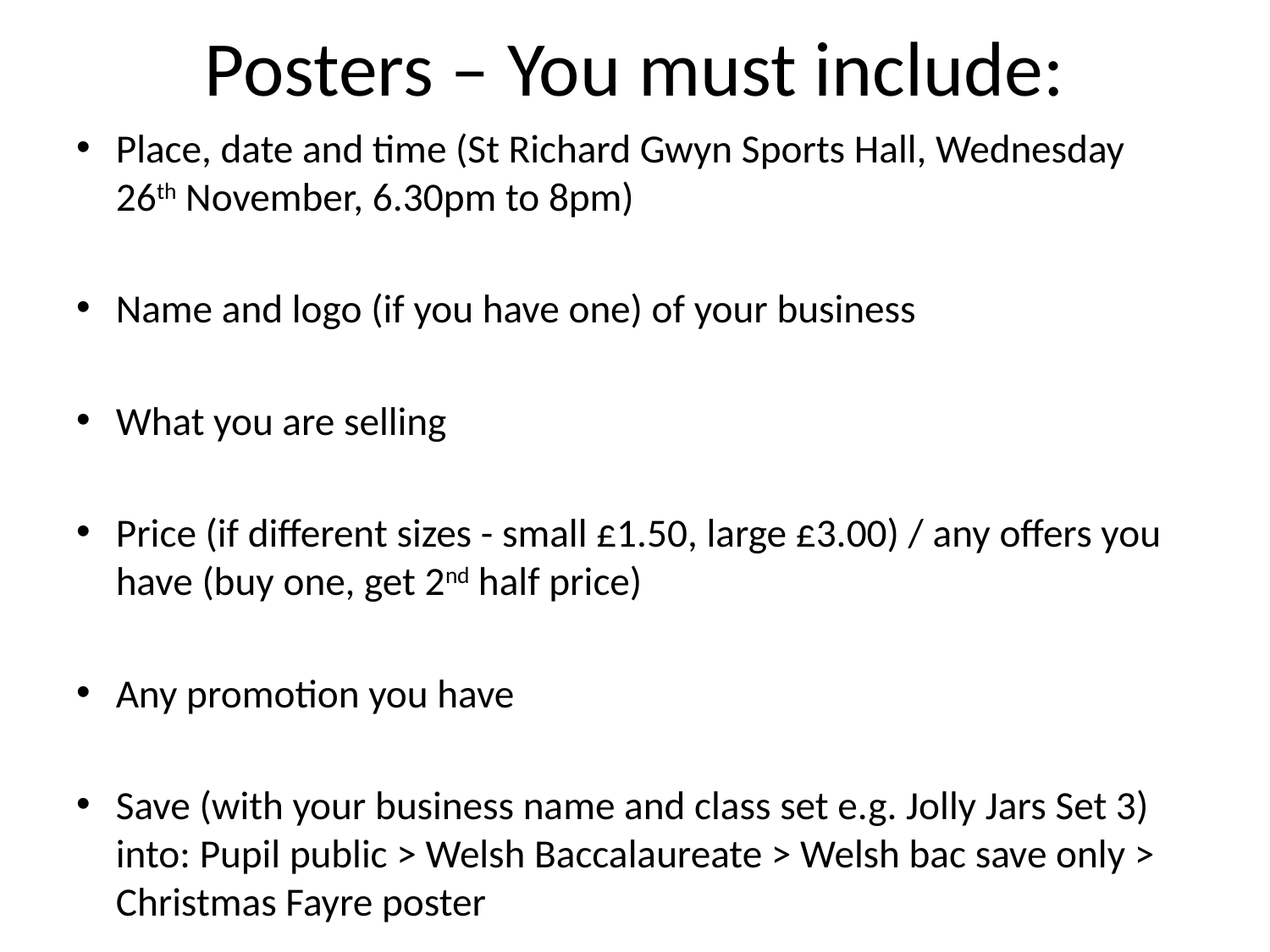

# Posters – You must include:
Place, date and time (St Richard Gwyn Sports Hall, Wednesday 26th November, 6.30pm to 8pm)

Name and logo (if you have one) of your business

What you are selling

Price (if different sizes - small £1.50, large £3.00) / any offers you have (buy one, get 2nd half price)

Any promotion you have

Save (with your business name and class set e.g. Jolly Jars Set 3) into: Pupil public > Welsh Baccalaureate > Welsh bac save only > Christmas Fayre poster